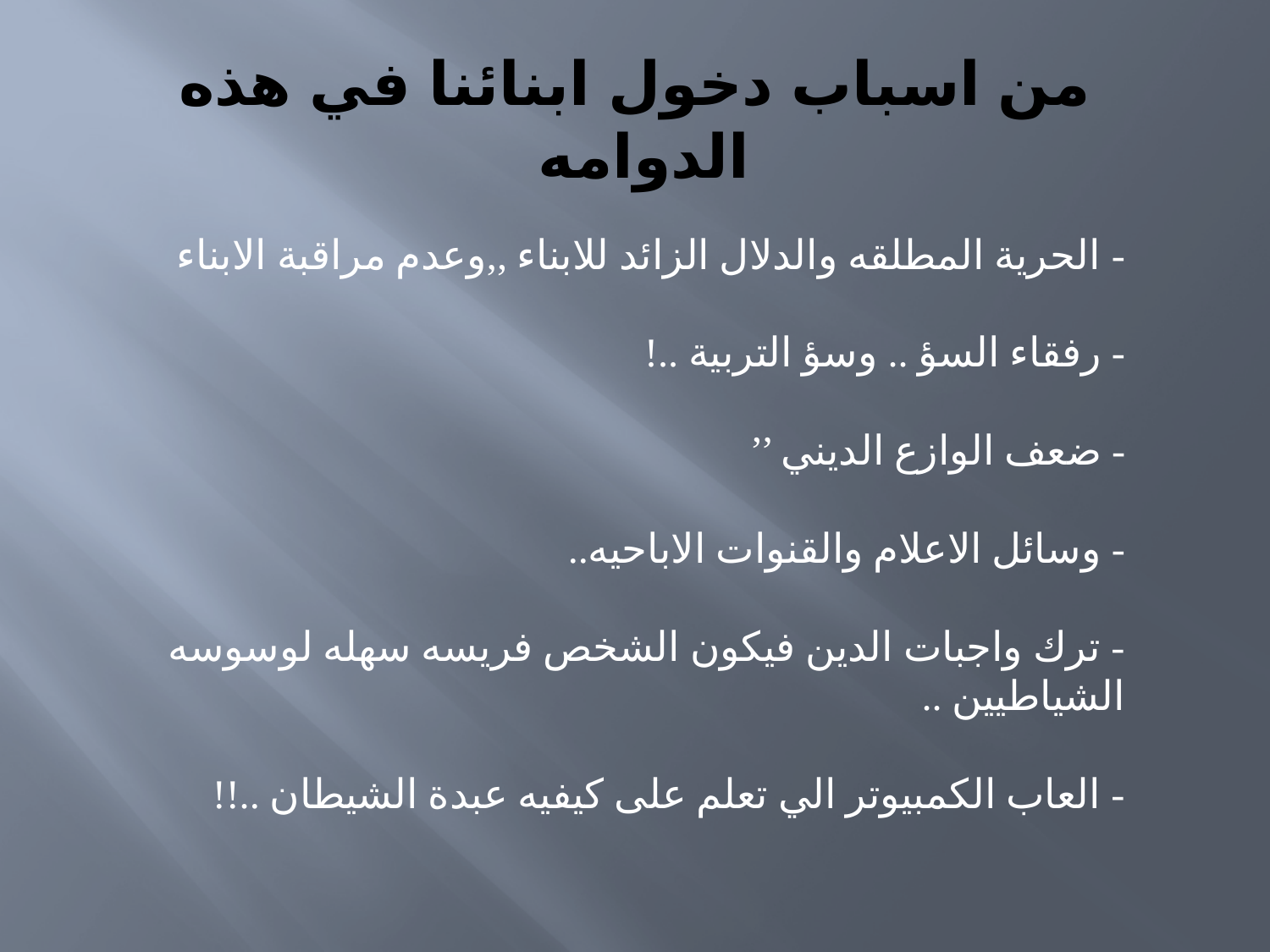

# من اسباب دخول ابنائنا في هذه الدوامه
     - الحرية المطلقه والدلال الزائد للابناء ,,وعدم مراقبة الابناء
- رفقاء السؤ .. وسؤ التربية ..!
- ضعف الوازع الديني ’’
- وسائل الاعلام والقنوات الاباحيه..
- ترك واجبات الدين فيكون الشخص فريسه سهله لوسوسه الشياطيين ..
- العاب الكمبيوتر الي تعلم على كيفيه عبدة الشيطان ..!!